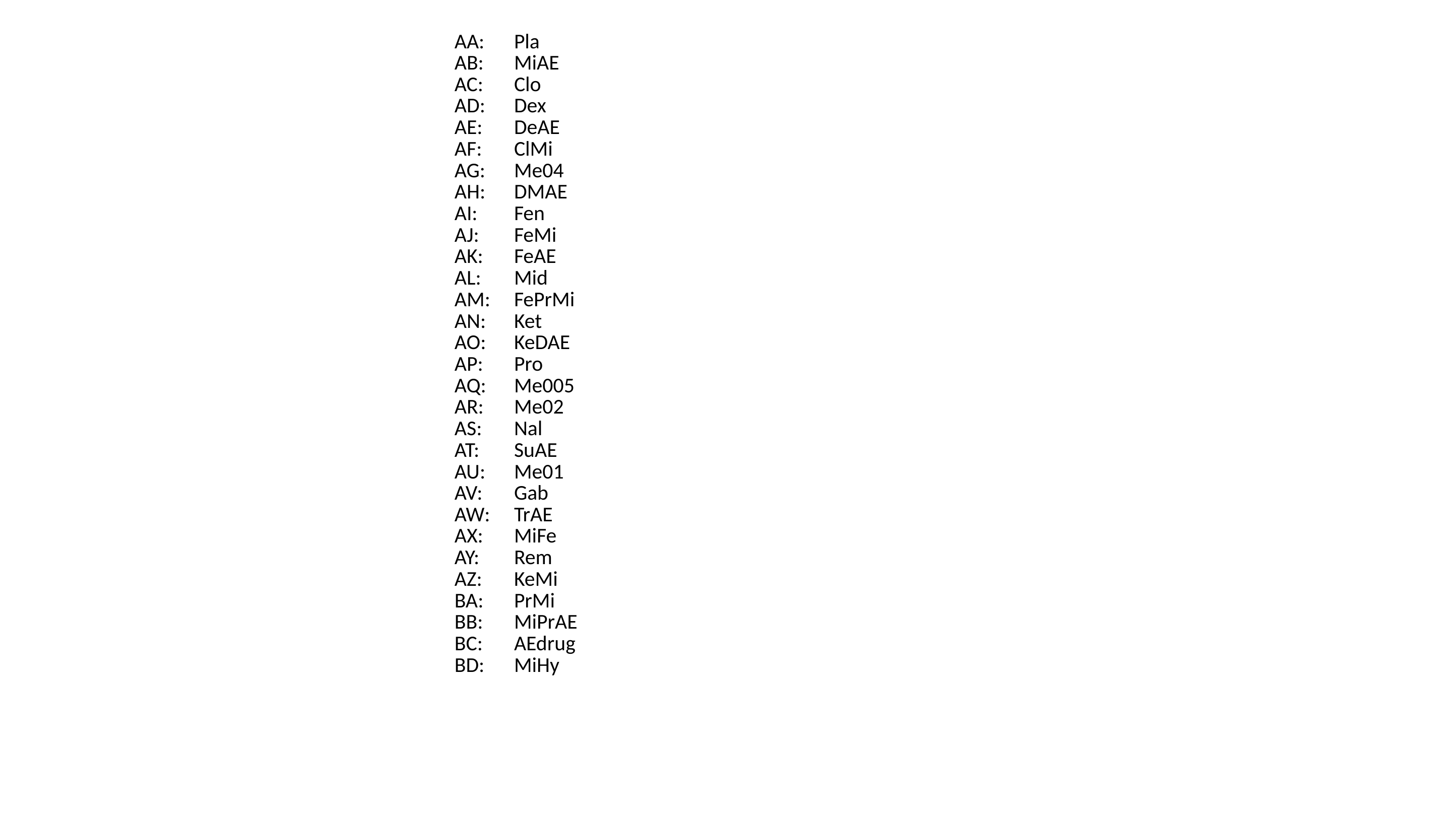

| Treatments used in eFigure 6A |  |
| --- | --- |
| AA: | Pla |
| AB: | MiAE |
| AC: | Clo |
| AD: | Dex |
| AE: | DeAE |
| AF: | ClMi |
| AG: | Me04 |
| AH: | DMAE |
| AI: | Fen |
| AJ: | FeMi |
| AK: | FeAE |
| AL: | Mid |
| AM: | FePrMi |
| AN: | Ket |
| AO: | KeDAE |
| AP: | Pro |
| AQ: | Me005 |
| AR: | Me02 |
| AS: | Nal |
| AT: | SuAE |
| AU: | Me01 |
| AV: | Gab |
| AW: | TrAE |
| AX: | MiFe |
| AY: | Rem |
| AZ: | KeMi |
| BA: | PrMi |
| BB: | MiPrAE |
| BC: | AEdrug |
| BD: | MiHy |